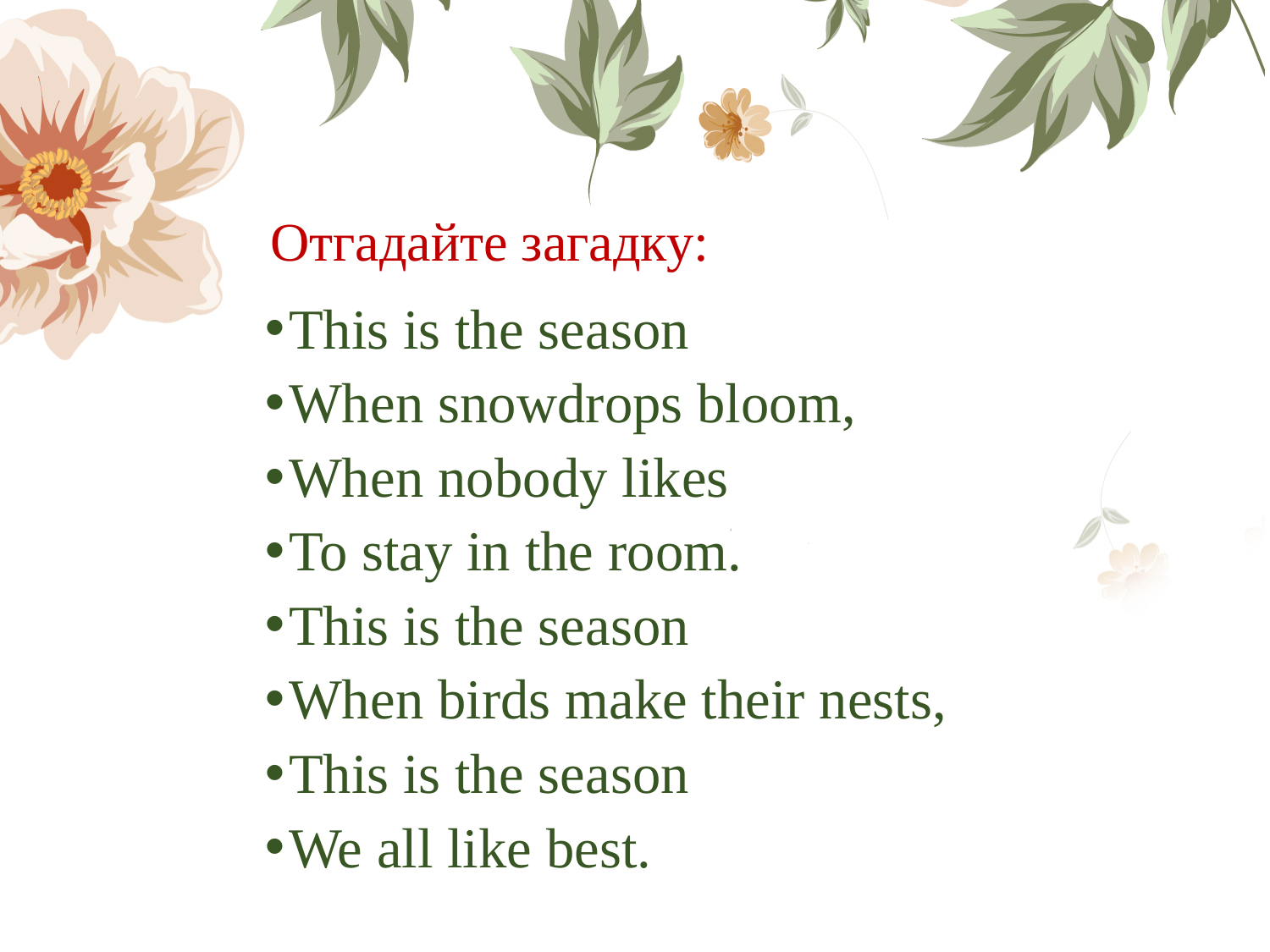

# Отгадайте загадкy:
This is the season
When snowdrops bloom,
When nobody likes
To stay in the room.
This is the season
When birds make their nests,
This is the season
We all like best.